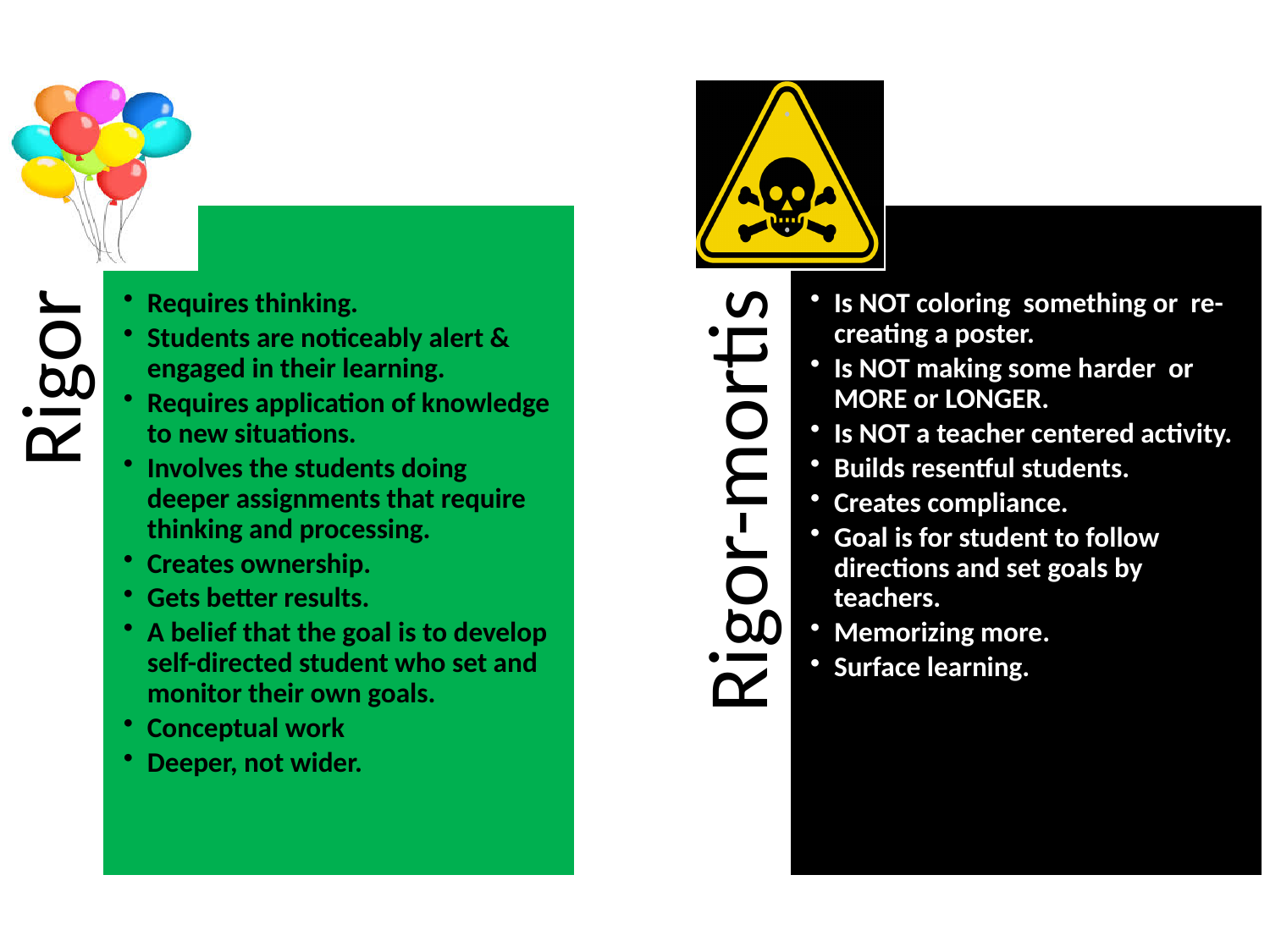

Rigor
Requires thinking.
Students are noticeably alert & engaged in their learning.
Requires application of knowledge to new situations.
Involves the students doing deeper assignments that require thinking and processing.
Creates ownership.
Gets better results.
A belief that the goal is to develop self-directed student who set and monitor their own goals.
Conceptual work
Deeper, not wider.
Rigor-mortis
Is NOT coloring  something or  re-creating a poster.
Is NOT making some harder  or MORE or LONGER.
Is NOT a teacher centered activity.
Builds resentful students.
Creates compliance.
Goal is for student to follow directions and set goals by teachers.
Memorizing more.
Surface learning.